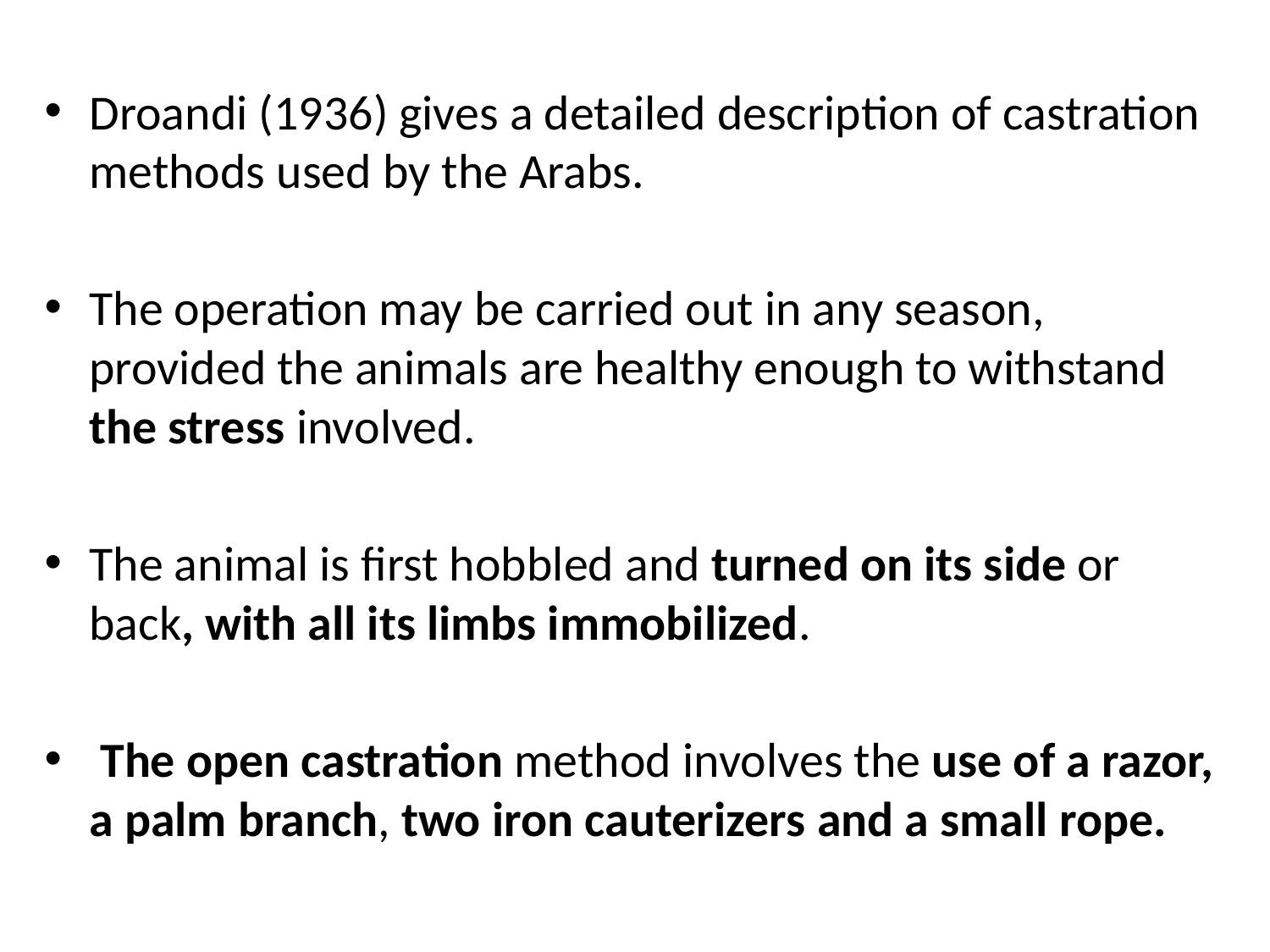

Droandi (1936) gives a detailed description of castration methods used by the Arabs.

The operation may be carried out in any season, provided the animals are healthy enough to withstand the stress involved.

The animal is first hobbled and turned on its side or back, with all its limbs immobilized.

 The open castration method involves the use of a razor, a palm branch, two iron cauterizers and a small rope.